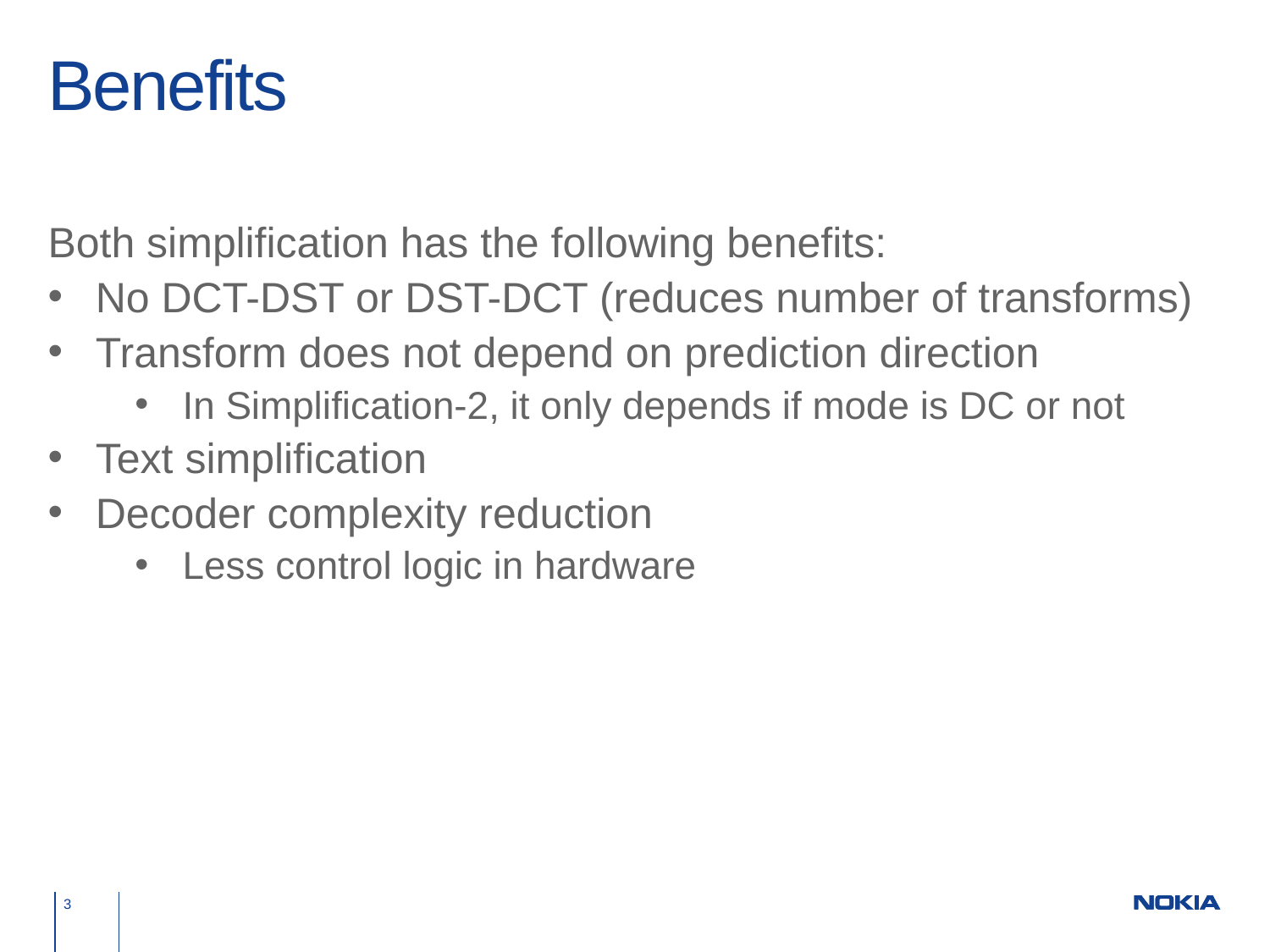

# Benefits
Both simplification has the following benefits:
No DCT-DST or DST-DCT (reduces number of transforms)
Transform does not depend on prediction direction
In Simplification-2, it only depends if mode is DC or not
Text simplification
Decoder complexity reduction
Less control logic in hardware

3